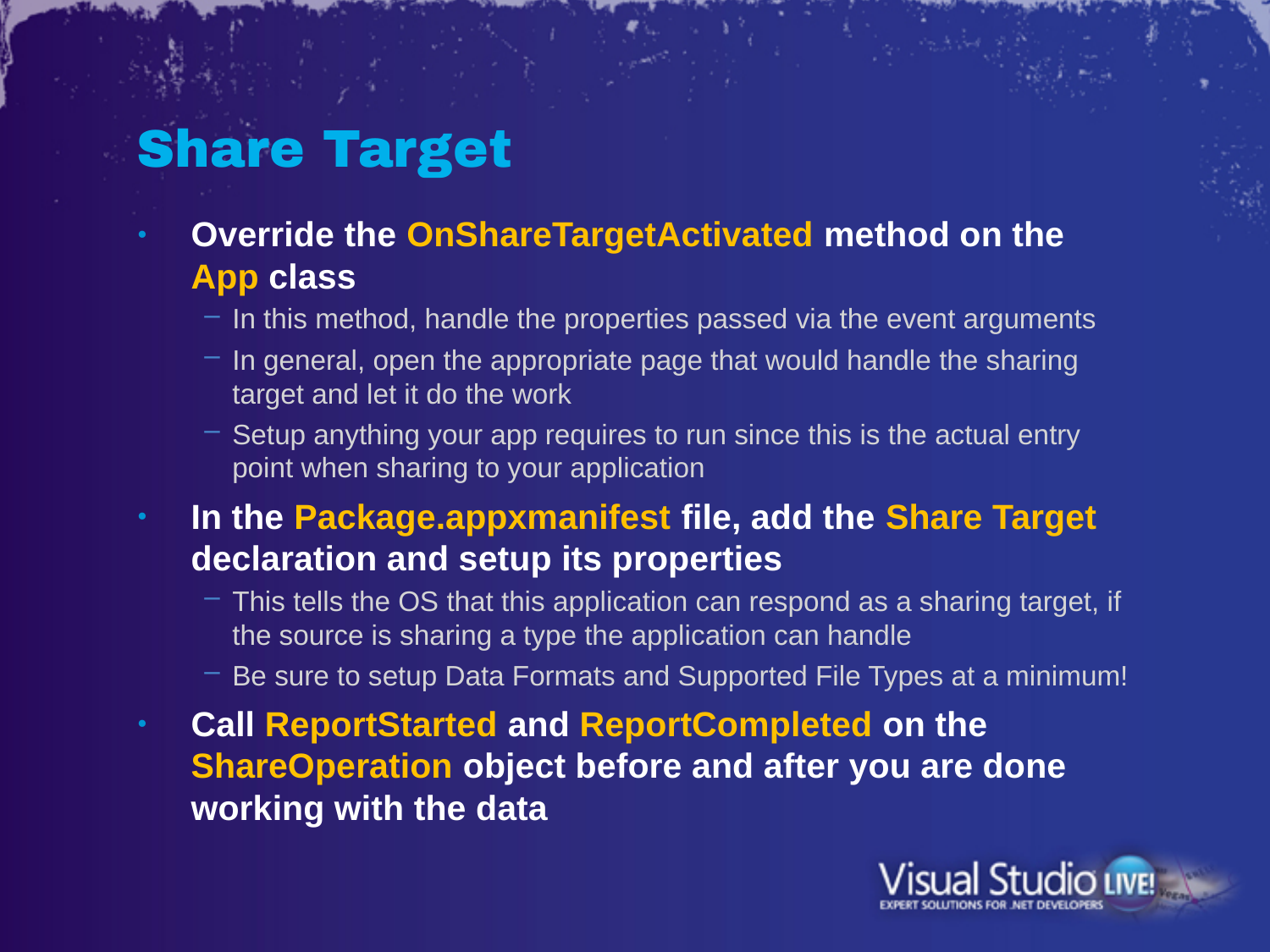

# Share Target
Override the OnShareTargetActivated method on the App class
In this method, handle the properties passed via the event arguments
In general, open the appropriate page that would handle the sharing target and let it do the work
Setup anything your app requires to run since this is the actual entry point when sharing to your application
In the Package.appxmanifest file, add the Share Target declaration and setup its properties
This tells the OS that this application can respond as a sharing target, if the source is sharing a type the application can handle
Be sure to setup Data Formats and Supported File Types at a minimum!
Call ReportStarted and ReportCompleted on the ShareOperation object before and after you are done working with the data